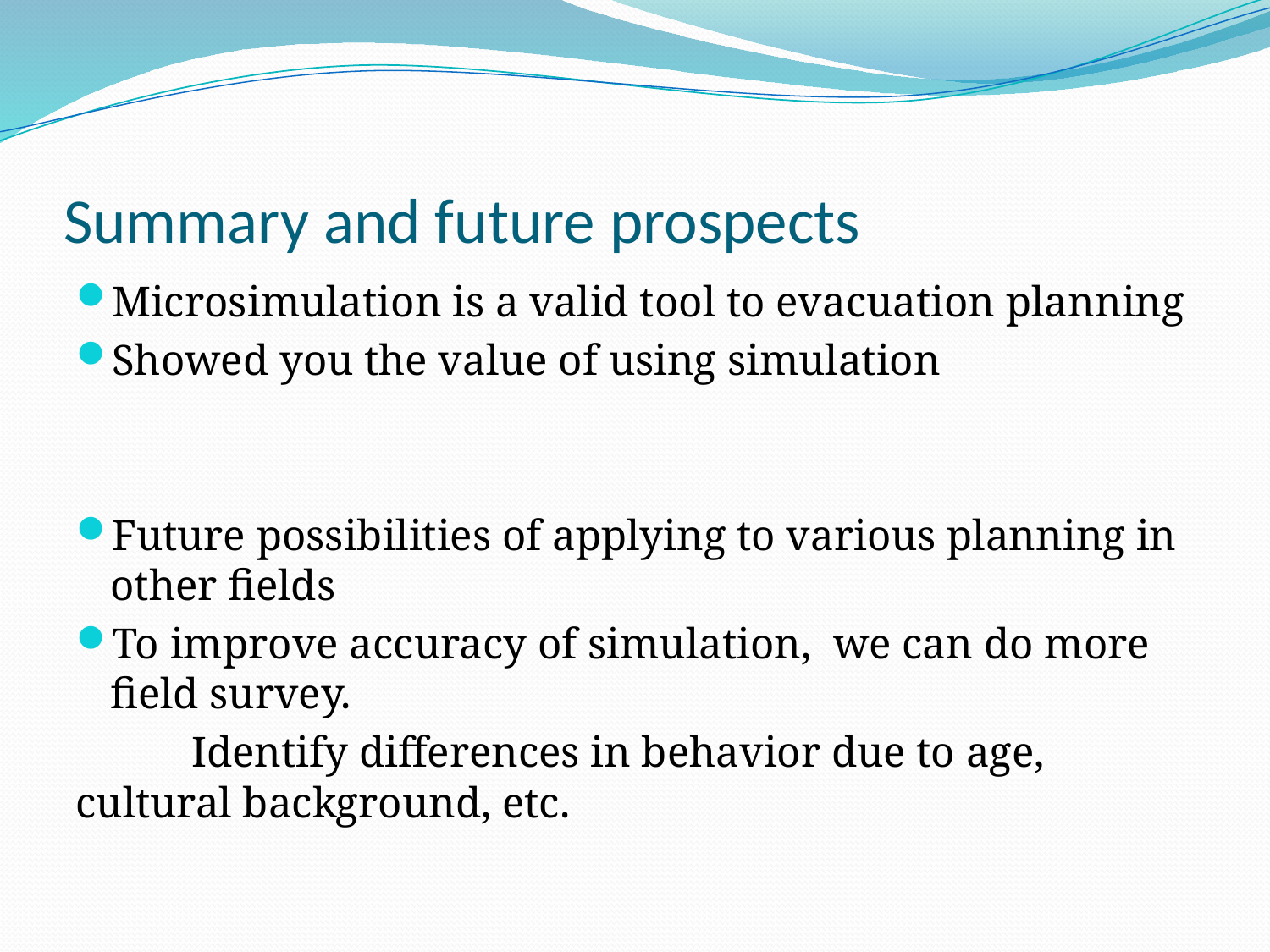

# Summary and future prospects
Microsimulation is a valid tool to evacuation planning
Showed you the value of using simulation

Future possibilities of applying to various planning in other fields
To improve accuracy of simulation,  we can do more field survey.
	Identify differences in behavior due to age, 	cultural background, etc.